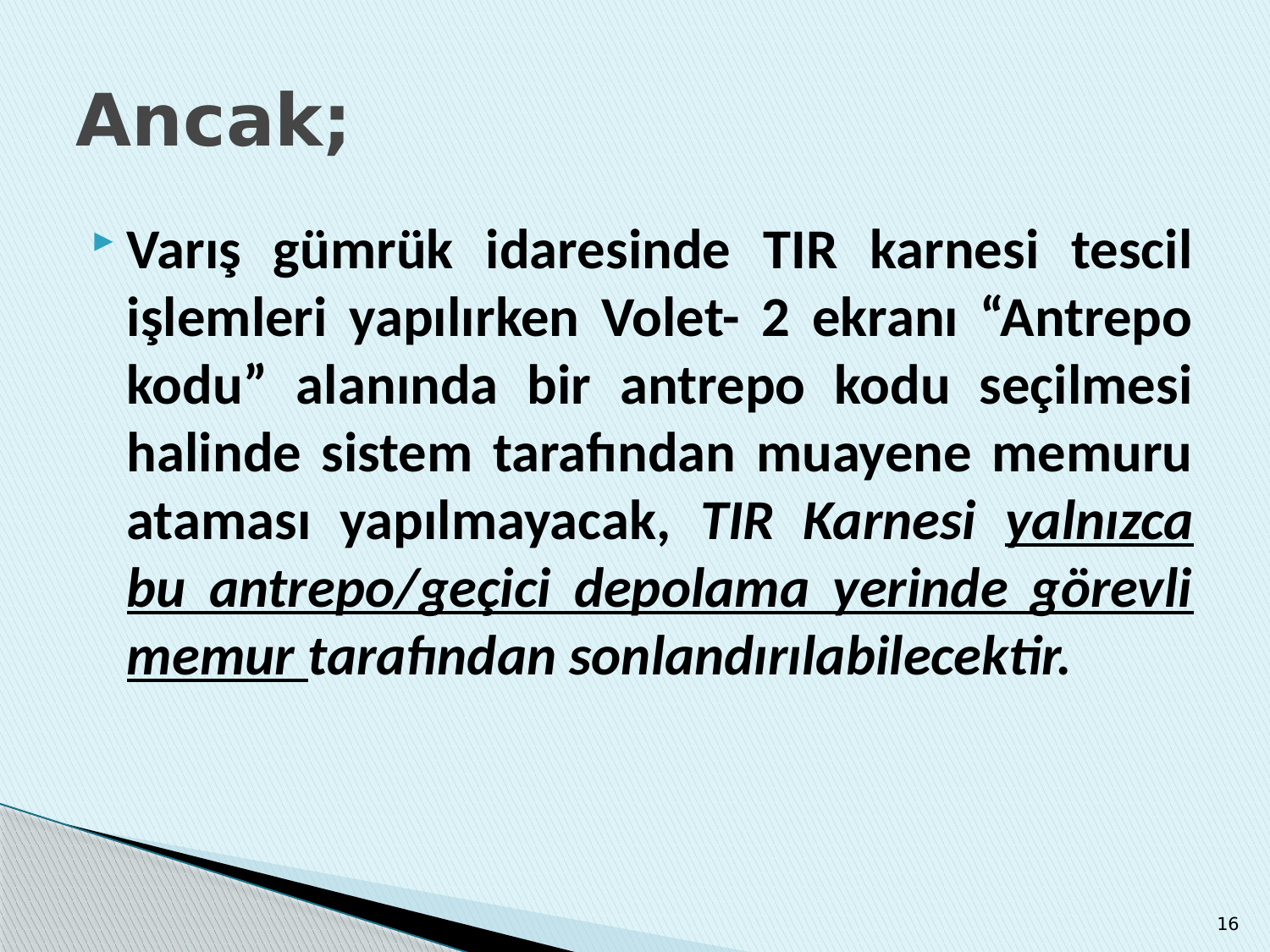

# Ancak;
Varış gümrük idaresinde TIR karnesi tescil işlemleri yapılırken Volet- 2 ekranı “Antrepo kodu” alanında bir antrepo kodu seçilmesi halinde sistem tarafından muayene memuru ataması yapılmayacak, TIR Karnesi yalnızca bu antrepo/geçici depolama yerinde görevli memur tarafından sonlandırılabilecektir.
16